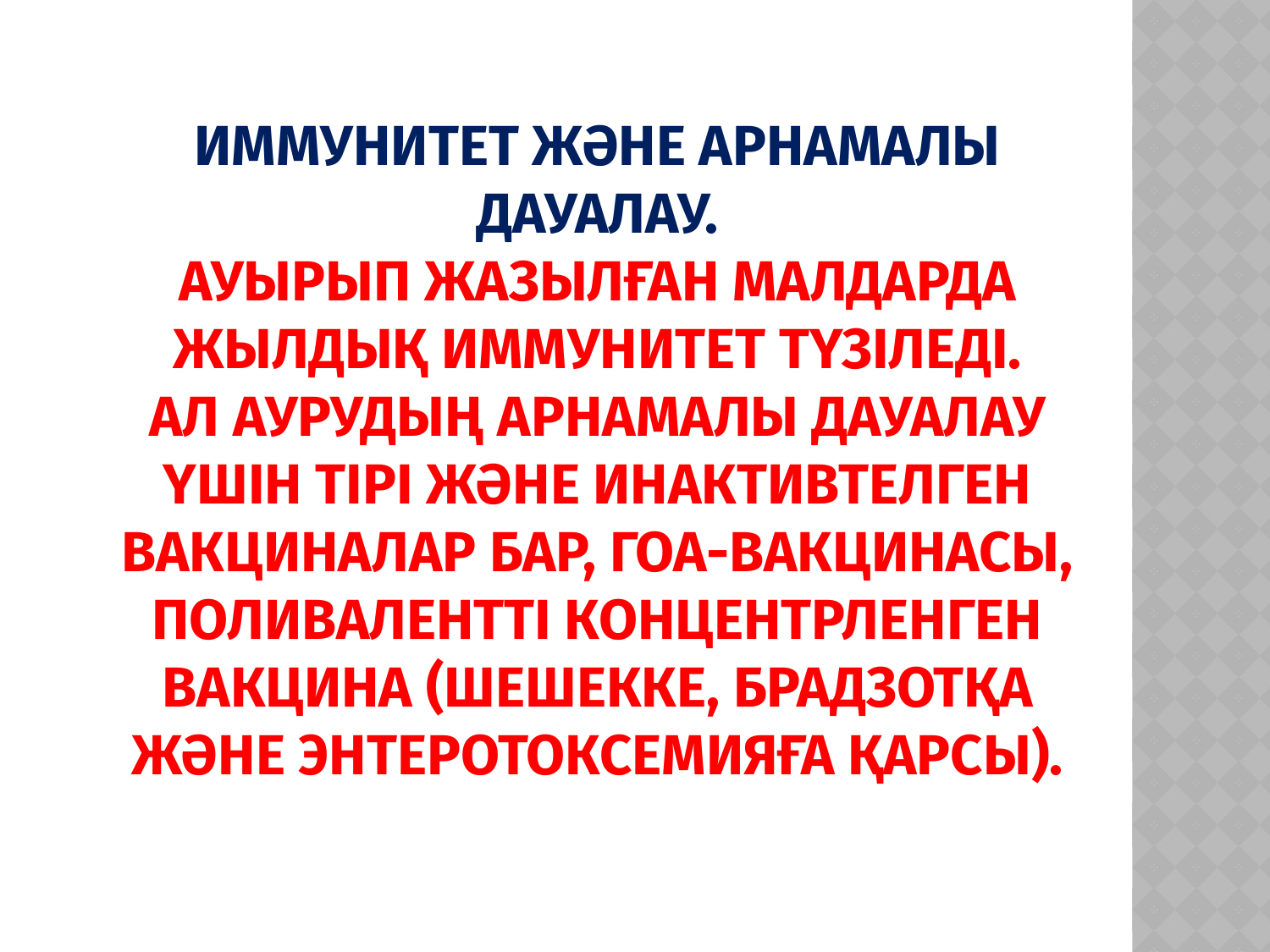

# Иммунитет және арнамалы дауалау. Ауырып жазылған малдарда жылдық иммунитет түзіледі. Ал аурудың арнамалы дауалау үшін тірі және инактивтелген вакциналар бар, гоа-вакцинасы, поливалентті концентрленген вакцина (шешекке, брадзотқа және энтеротоксемияға қарсы).